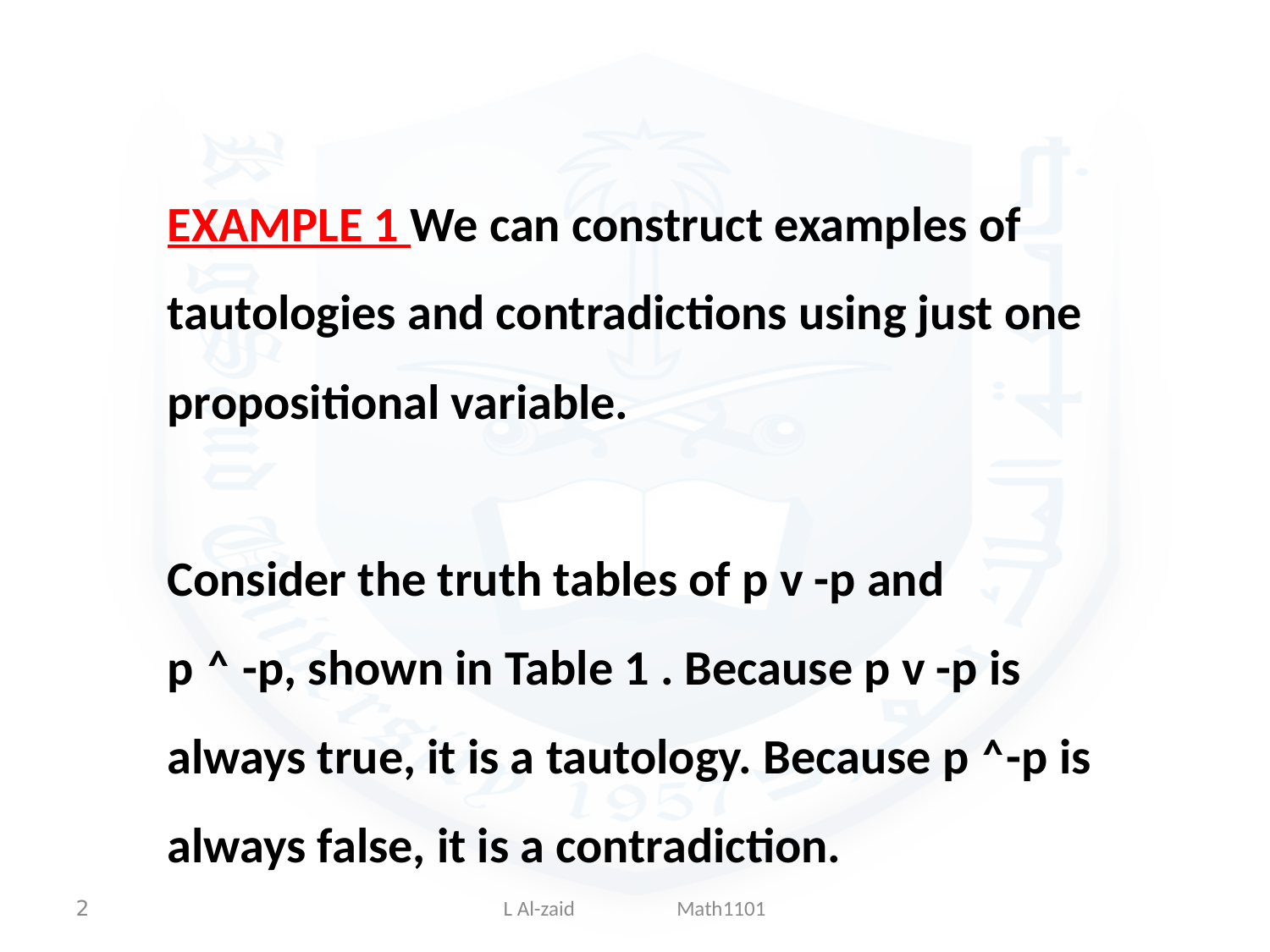

EXAMPLE 1 We can construct examples of tautologies and contradictions using just one
propositional variable.

Consider the truth tables of p v -p and
p ˄ -p, shown in Table 1 . Because p v -p is
always true, it is a tautology. Because p ˄-p is always false, it is a contradiction.
2
L Al-zaid                     Math1101